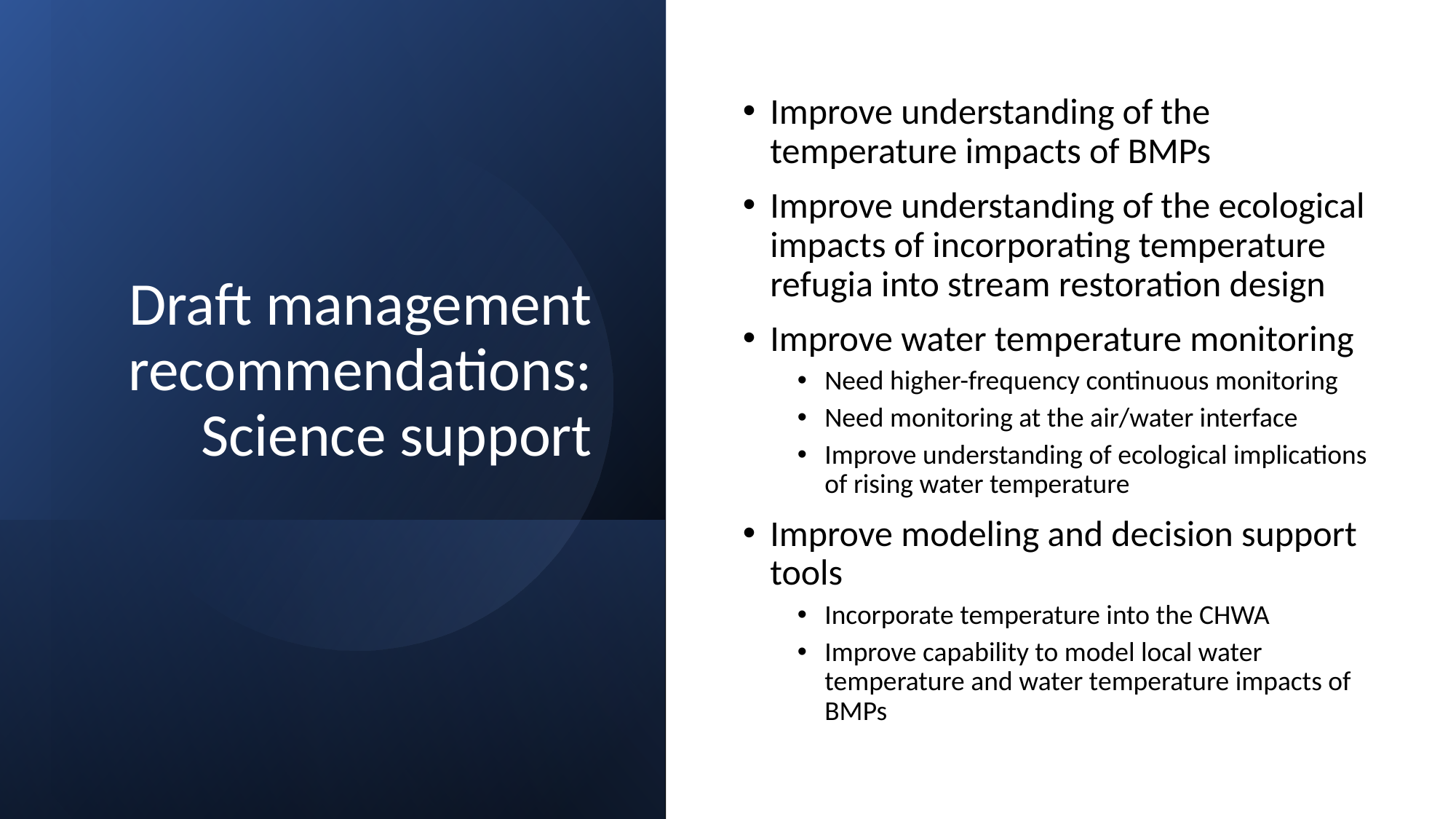

Improve understanding of the temperature impacts of BMPs
Improve understanding of the ecological impacts of incorporating temperature refugia into stream restoration design
Improve water temperature monitoring
Need higher-frequency continuous monitoring
Need monitoring at the air/water interface
Improve understanding of ecological implications of rising water temperature
Improve modeling and decision support tools
Incorporate temperature into the CHWA
Improve capability to model local water temperature and water temperature impacts of BMPs
# Draft management recommendations: Science support